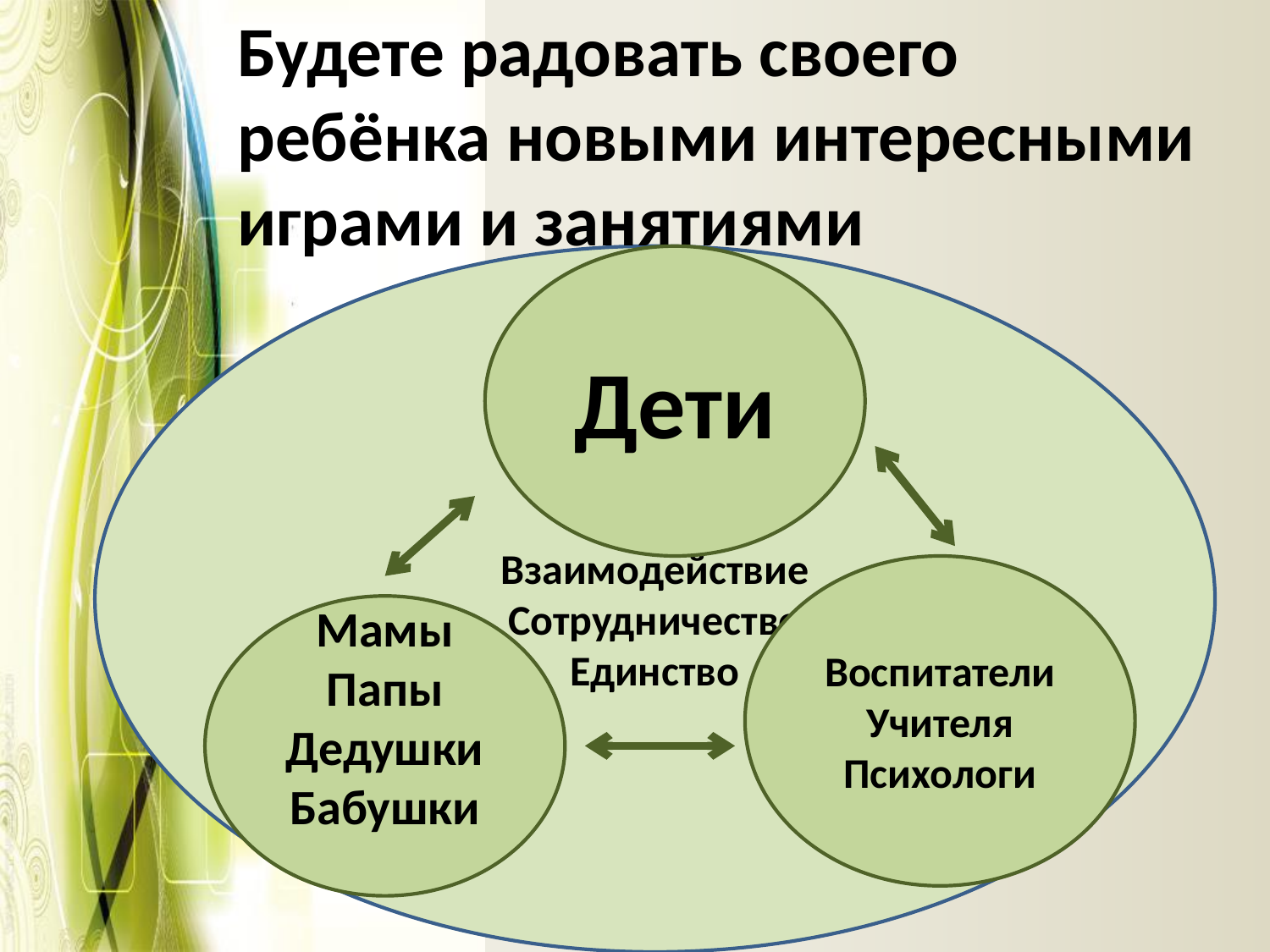

Будете радовать своего
ребёнка новыми интересными играми и занятиями

Взаимодействие
Сотрудничество
Единство
Дети
Воспитатели
Учителя
Психологи
Мамы
Папы
Дедушки
Бабушки